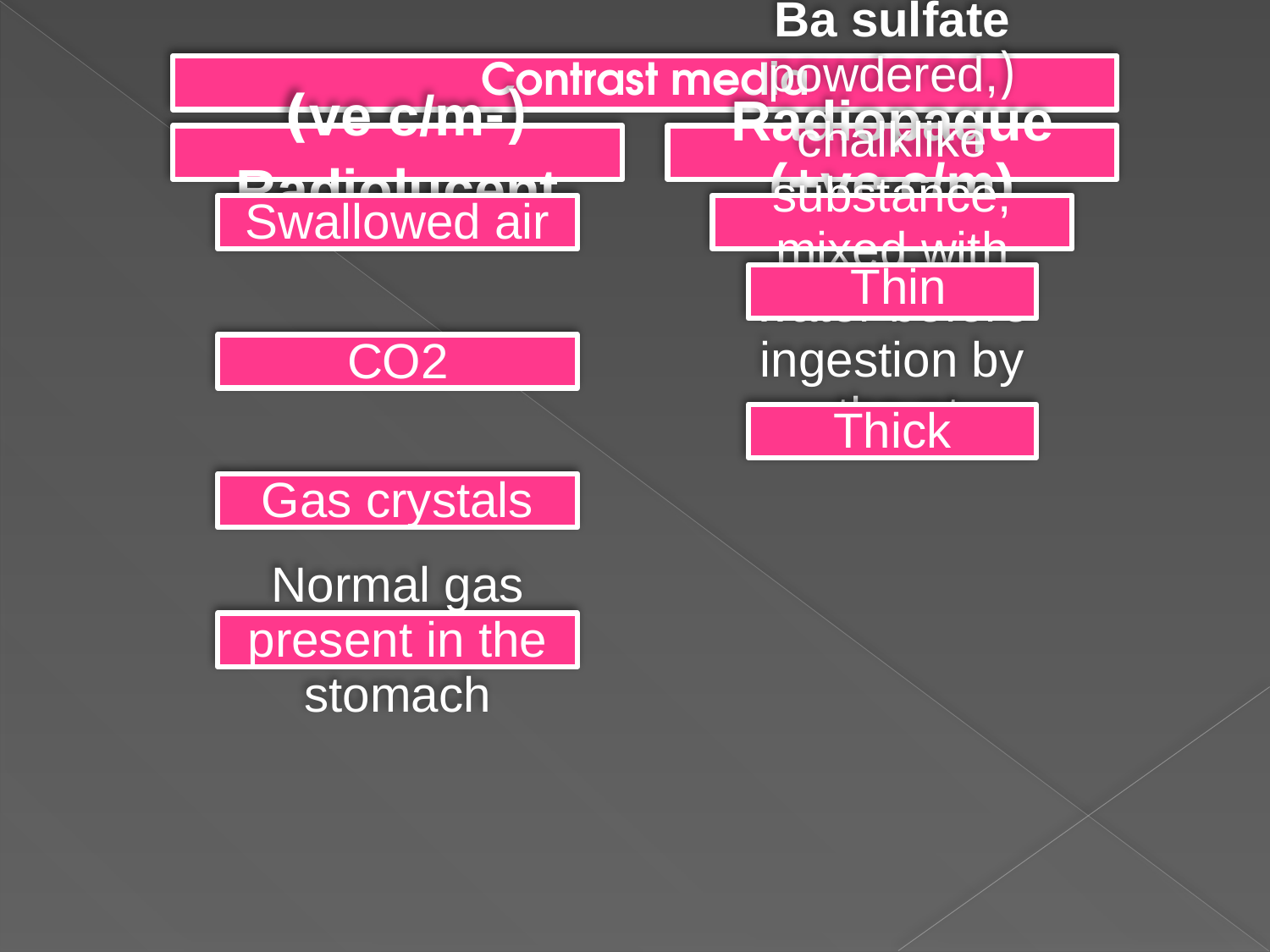

Contrast media
Swallowed air
CO2
Gas crystals
Normal gas present in the stomach
Thin
Thick
Ba sulfate